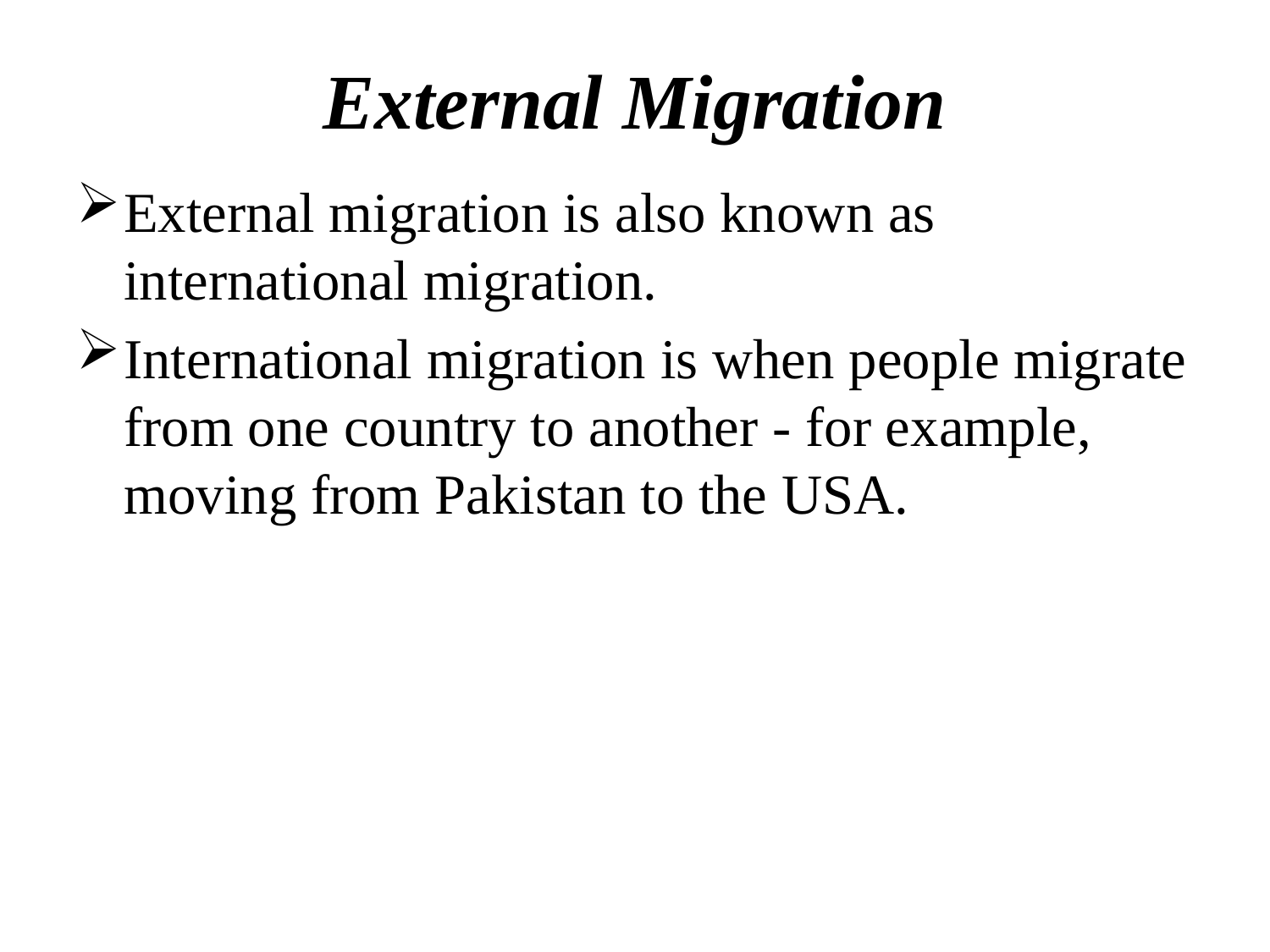

# External Migration
External migration is also known as international migration.
International migration is when people migrate from one country to another - for example, moving from Pakistan to the USA.